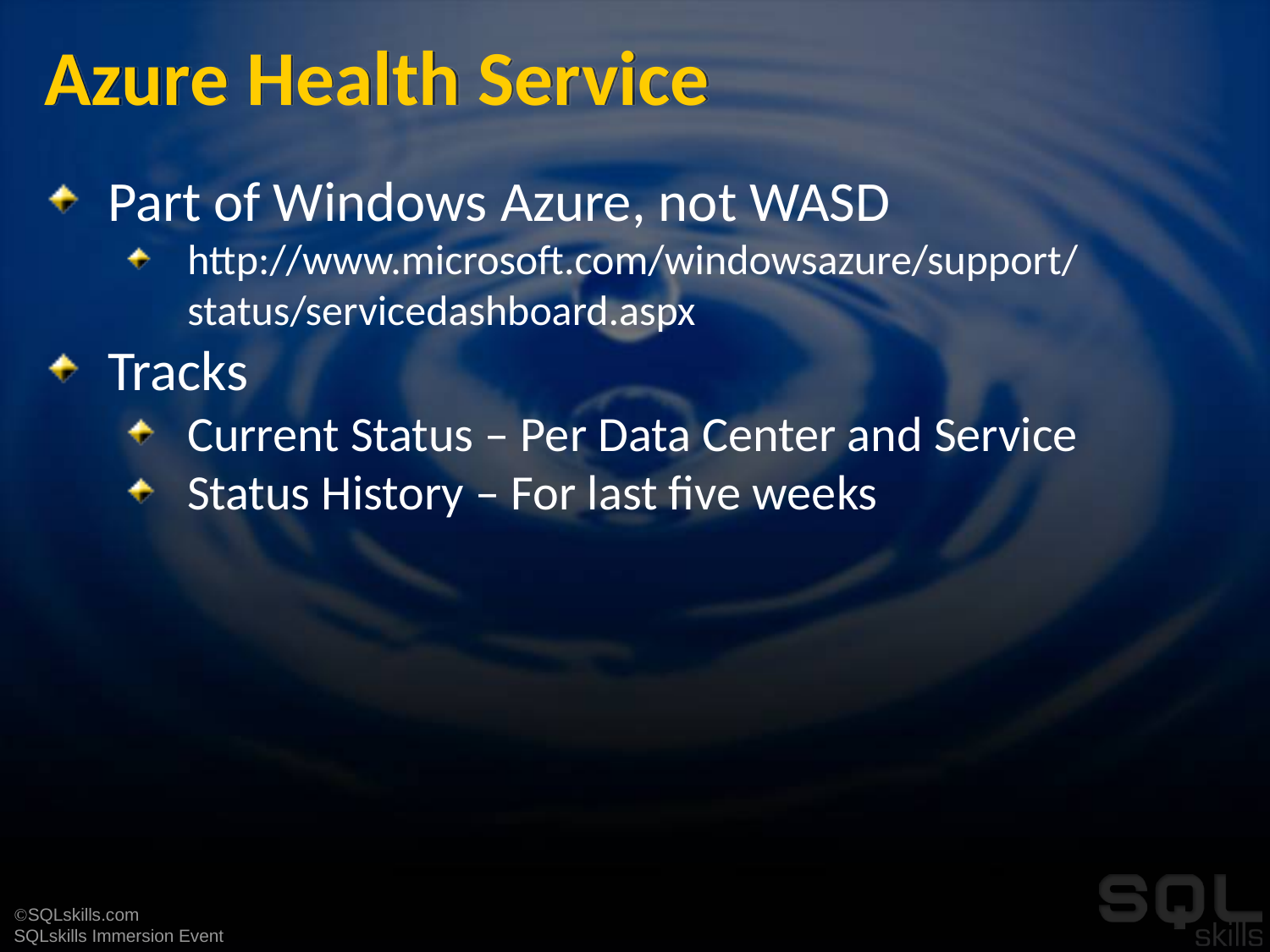

# Azure Health Service
Part of Windows Azure, not WASD
http://www.microsoft.com/windowsazure/support/status/servicedashboard.aspx
Tracks
Current Status – Per Data Center and Service
Status History – For last five weeks